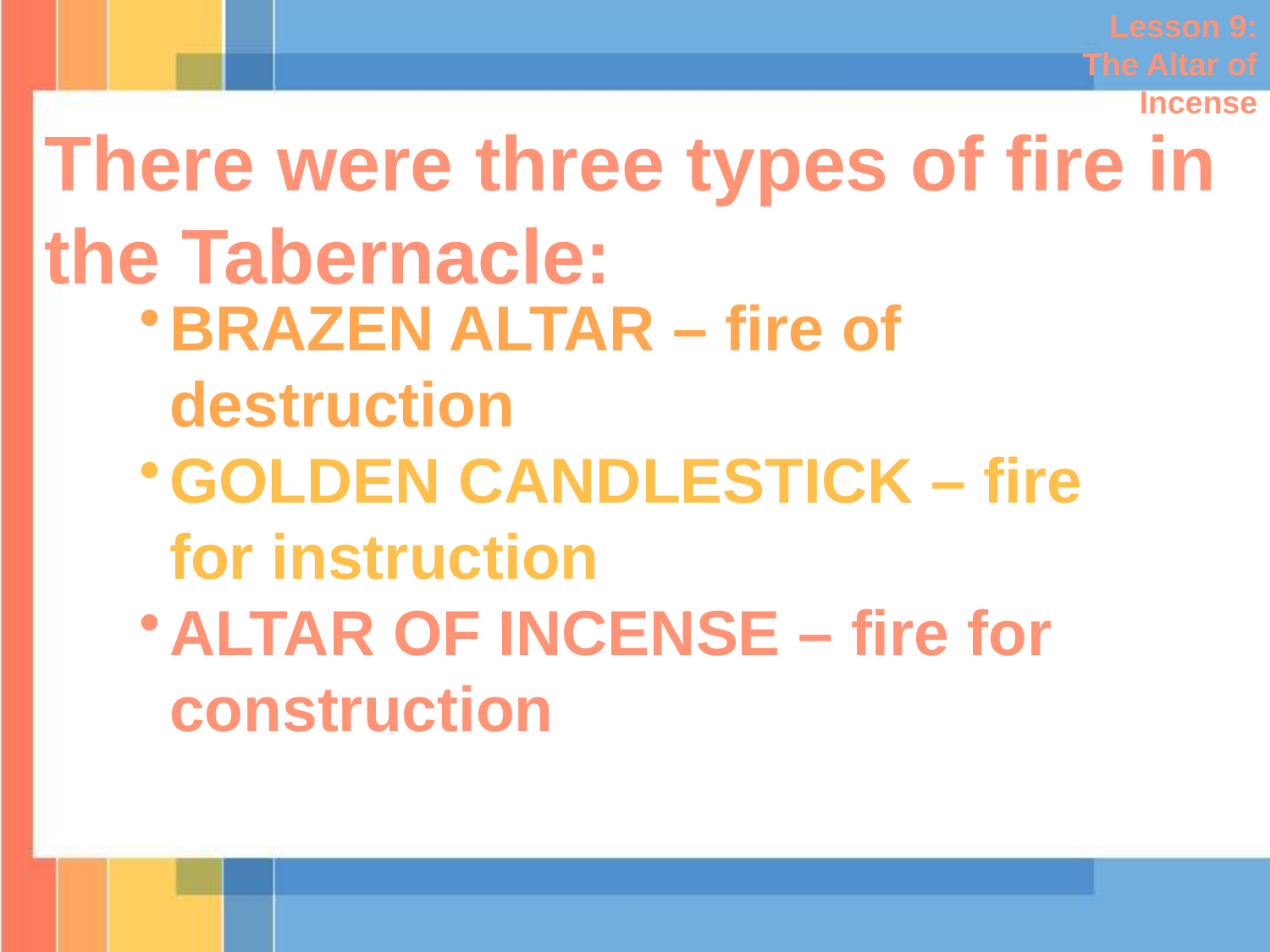

Lesson 9: The Altar of Incense
There were three types of fire in the Tabernacle:
BRAZEN ALTAR – fire of destruction
GOLDEN CANDLESTICK – fire for instruction
ALTAR OF INCENSE – fire for construction